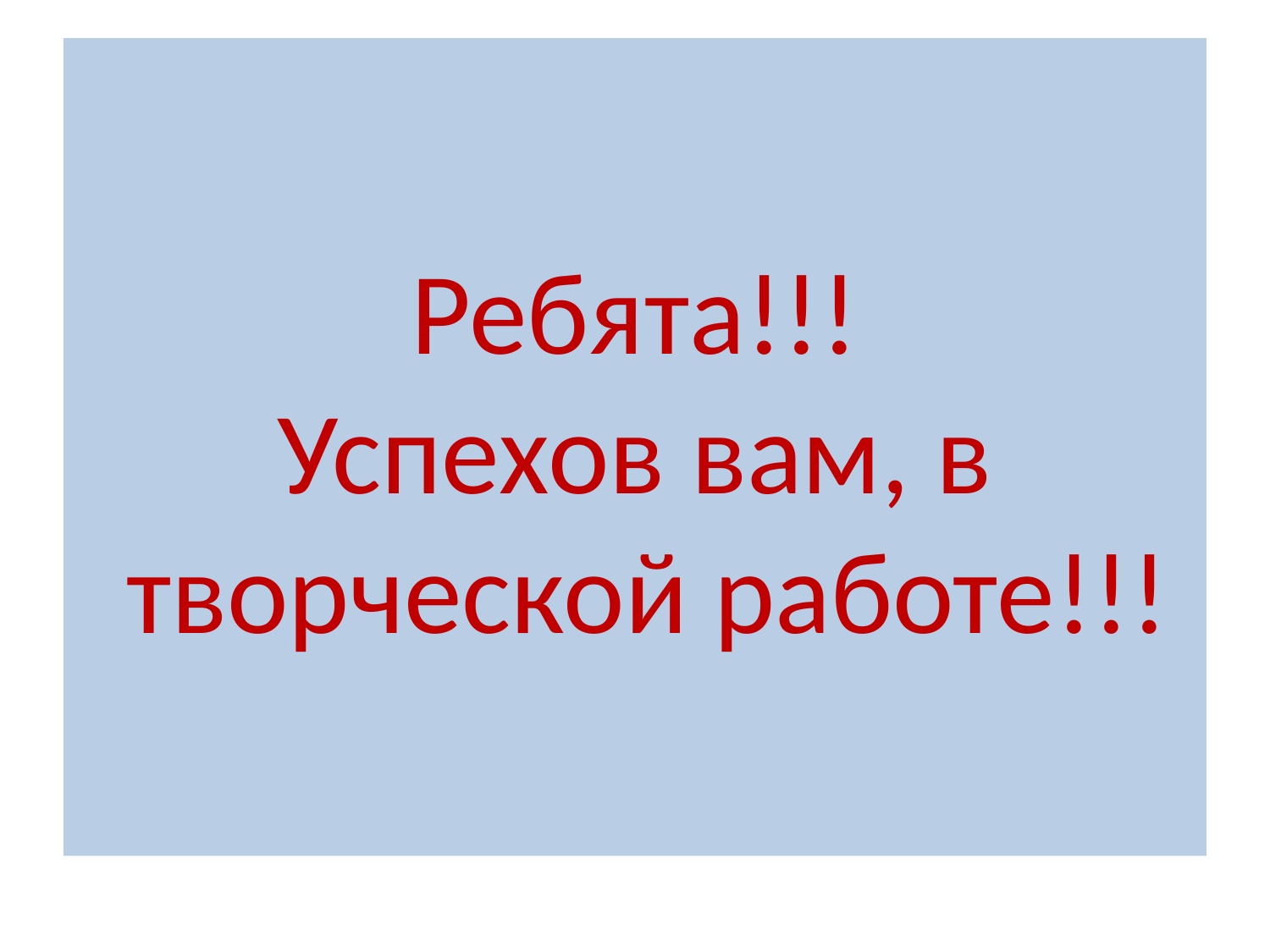

# Ребята!!! Успехов вам, в творческой работе!!!